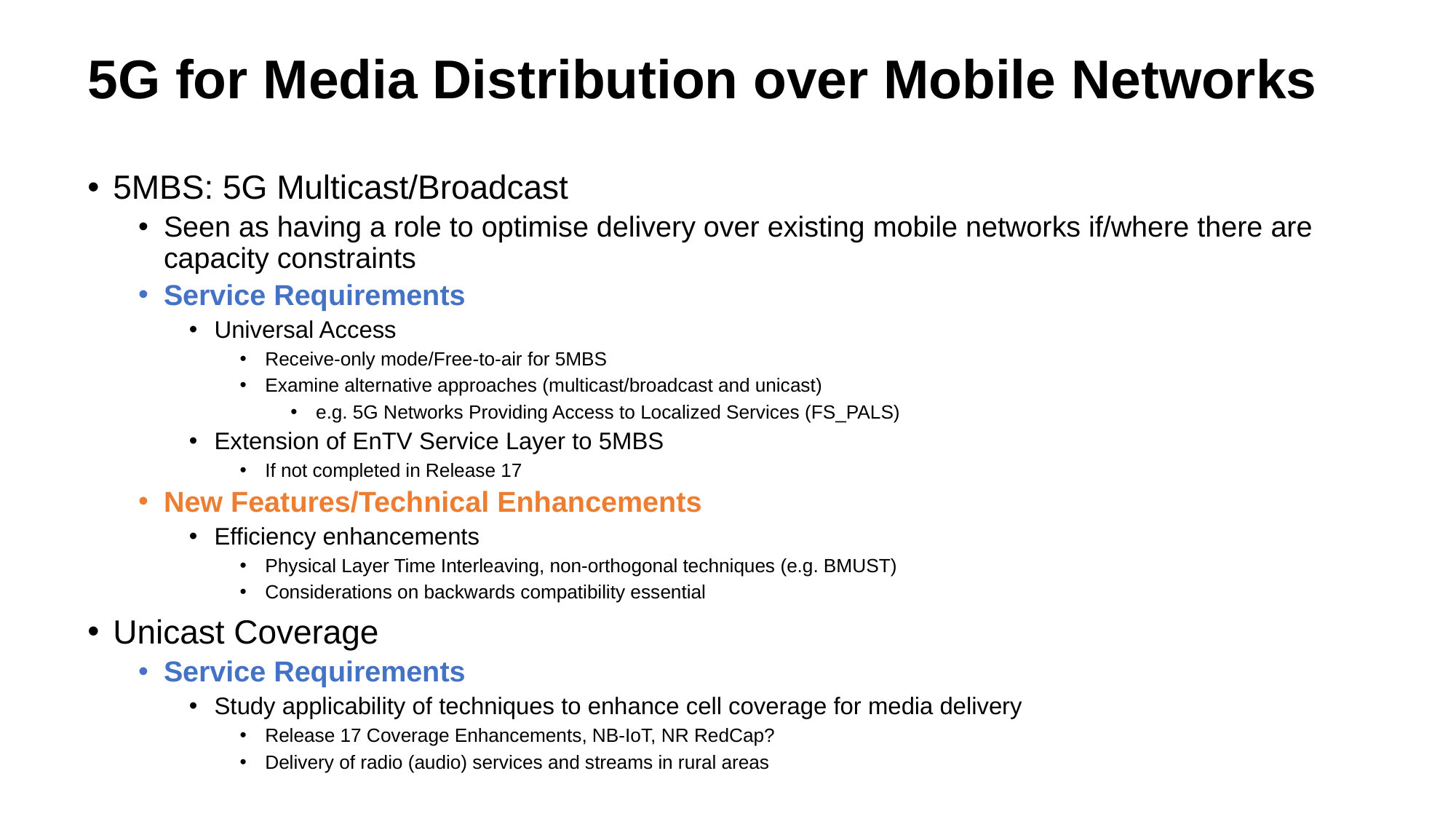

5G for Media Distribution over Mobile Networks
5MBS: 5G Multicast/Broadcast
Seen as having a role to optimise delivery over existing mobile networks if/where there are capacity constraints
Service Requirements
Universal Access
Receive-only mode/Free-to-air for 5MBS
Examine alternative approaches (multicast/broadcast and unicast)
e.g. 5G Networks Providing Access to Localized Services (FS_PALS)
Extension of EnTV Service Layer to 5MBS
If not completed in Release 17
New Features/Technical Enhancements
Efficiency enhancements
Physical Layer Time Interleaving, non-orthogonal techniques (e.g. BMUST)
Considerations on backwards compatibility essential
Unicast Coverage
Service Requirements
Study applicability of techniques to enhance cell coverage for media delivery
Release 17 Coverage Enhancements, NB-IoT, NR RedCap?
Delivery of radio (audio) services and streams in rural areas